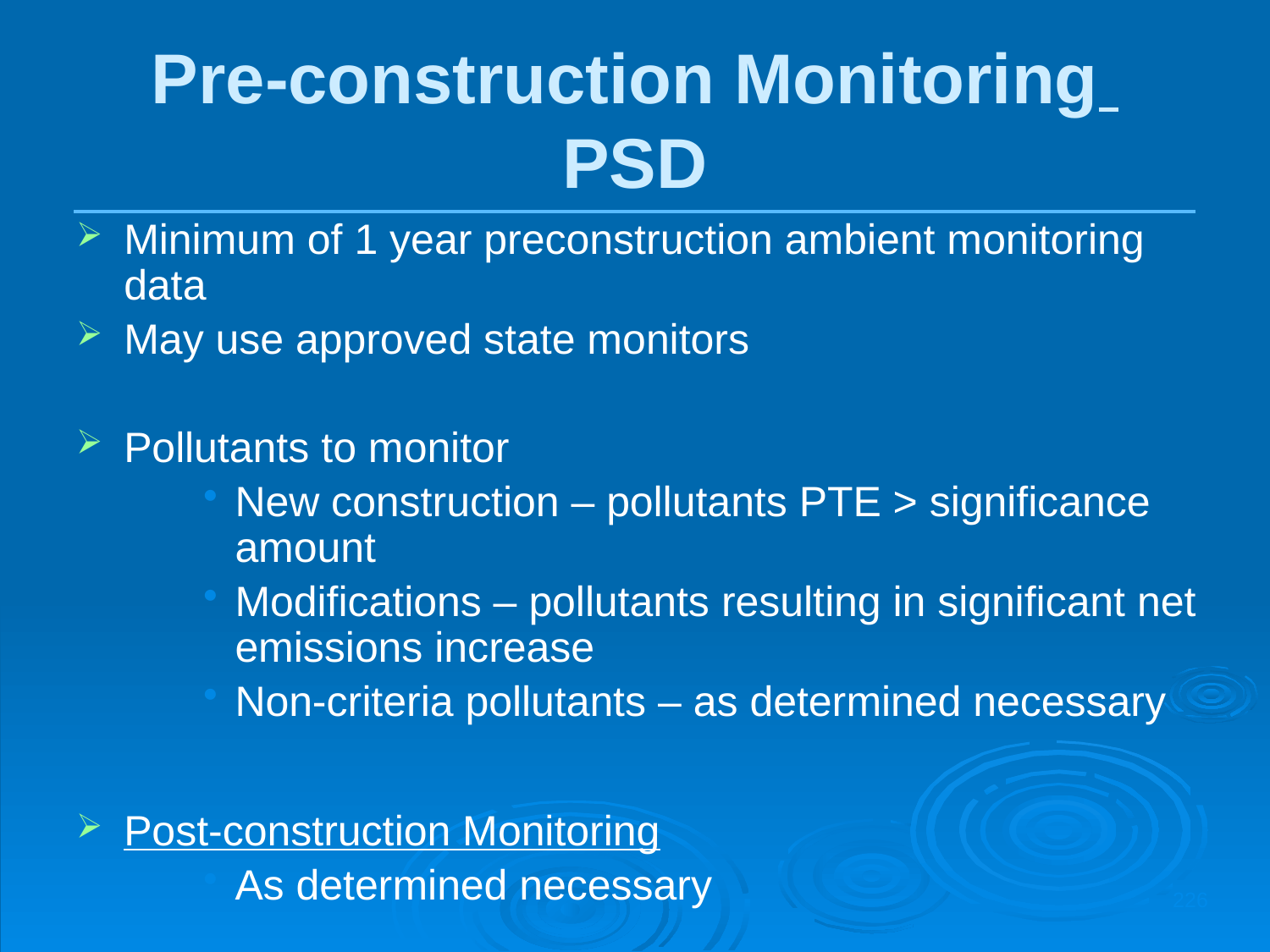

Pre-construction Monitoring
PSD
Minimum of 1 year preconstruction ambient monitoring data
May use approved state monitors

Pollutants to monitor
New construction – pollutants PTE > significance amount
Modifications – pollutants resulting in significant net emissions increase
Non-criteria pollutants – as determined necessary

Post-construction Monitoring
As determined necessary
226